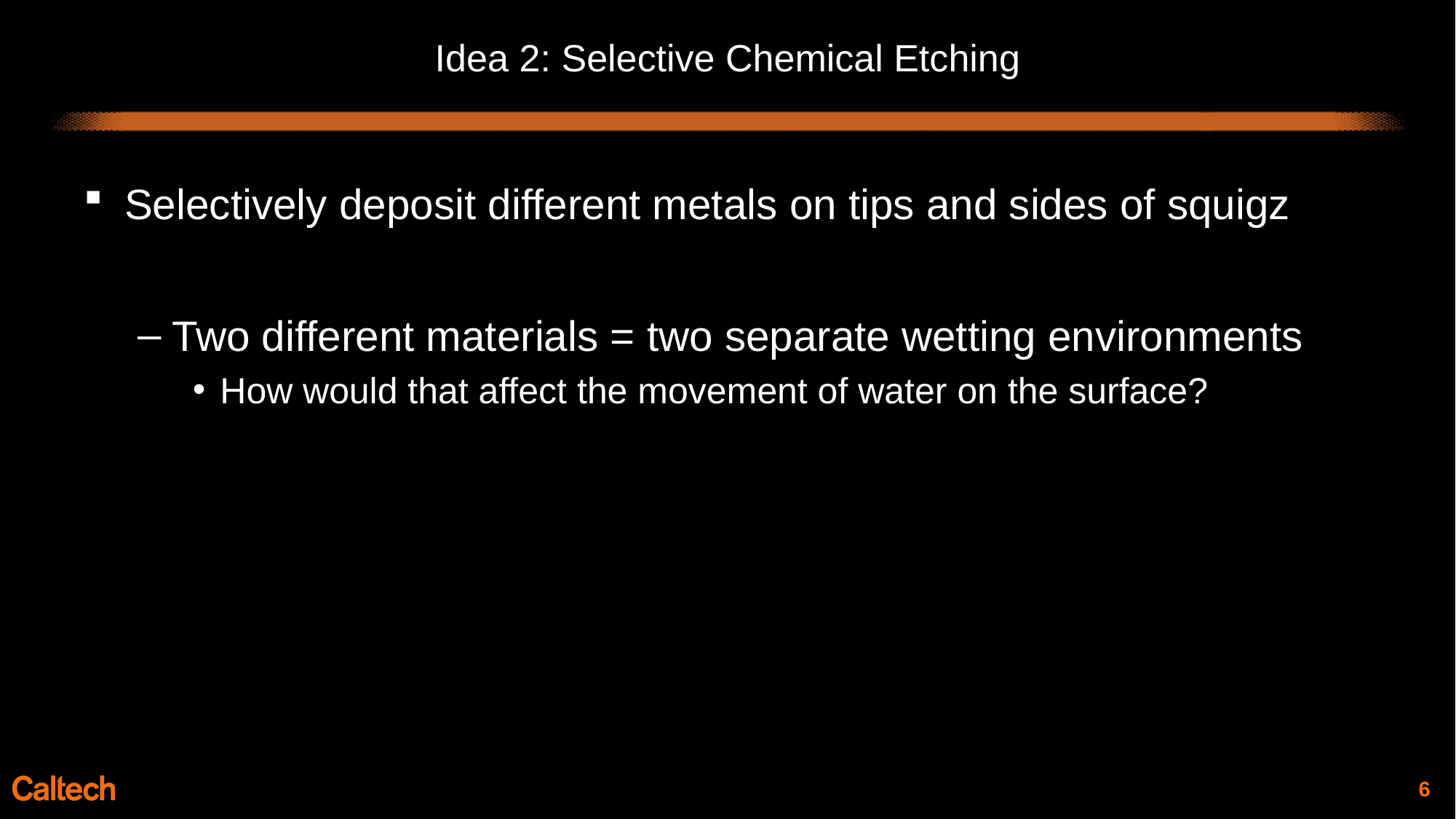

# Idea 2: Selective Chemical Etching
Selectively deposit different metals on tips and sides of squigz

Two different materials = two separate wetting environments
How would that affect the movement of water on the surface?
6